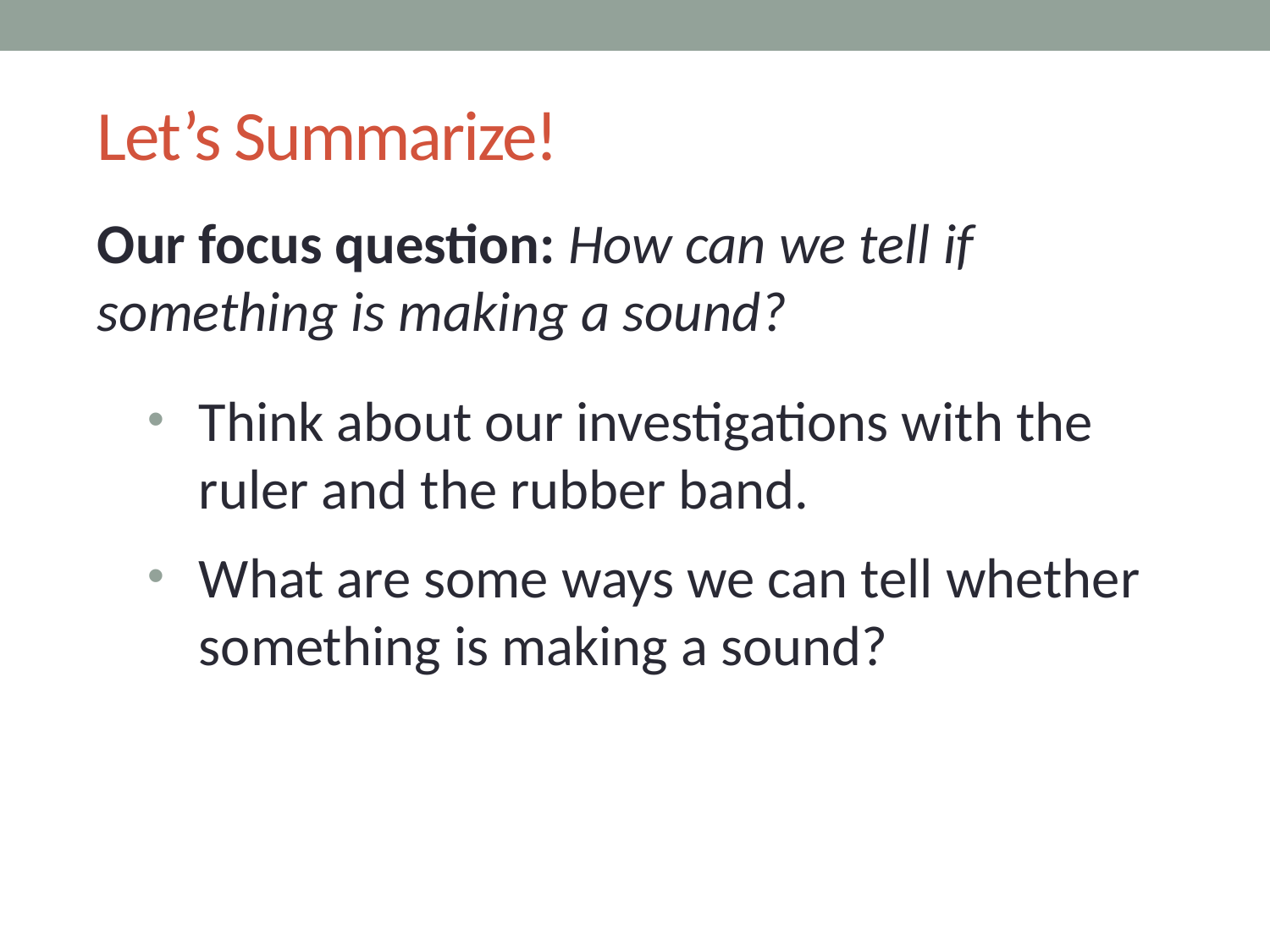

# Let’s Summarize!
Our focus question: How can we tell if something is making a sound?
Think about our investigations with the ruler and the rubber band.
What are some ways we can tell whether something is making a sound?